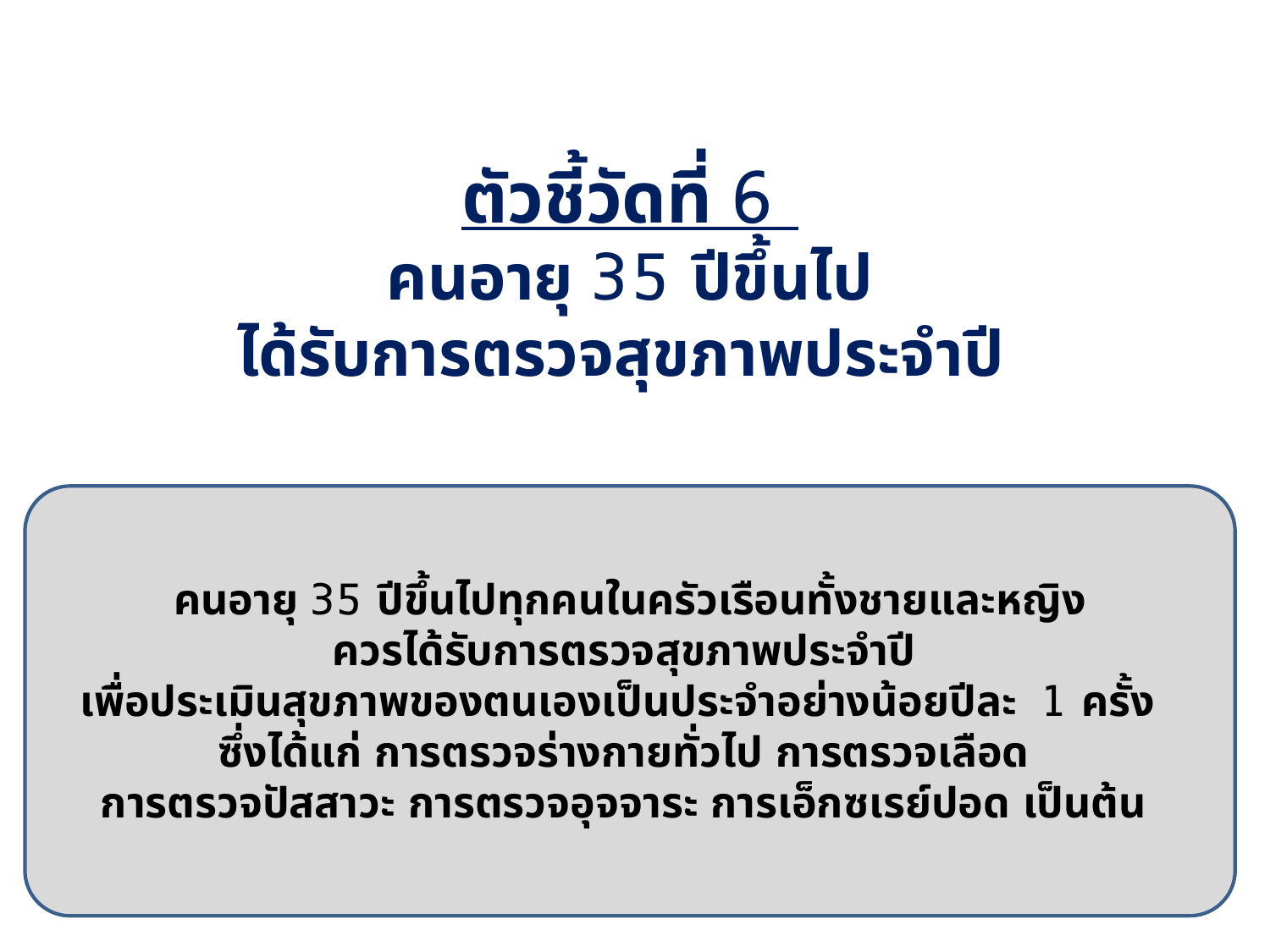

ตัวชี้วัดที่ 6
คนอายุ 35 ปีขึ้นไป
ได้รับการตรวจสุขภาพประจำปี

คนอายุ 35 ปีขึ้นไปทุกคนในครัวเรือนทั้งชายและหญิง
ควรได้รับการตรวจสุขภาพประจำปี
เพื่อประเมินสุขภาพของตนเองเป็นประจำอย่างน้อยปีละ  1 ครั้ง
ซึ่งได้แก่ การตรวจร่างกายทั่วไป การตรวจเลือด
การตรวจปัสสาวะ การตรวจอุจจาระ การเอ็กซเรย์ปอด เป็นต้น